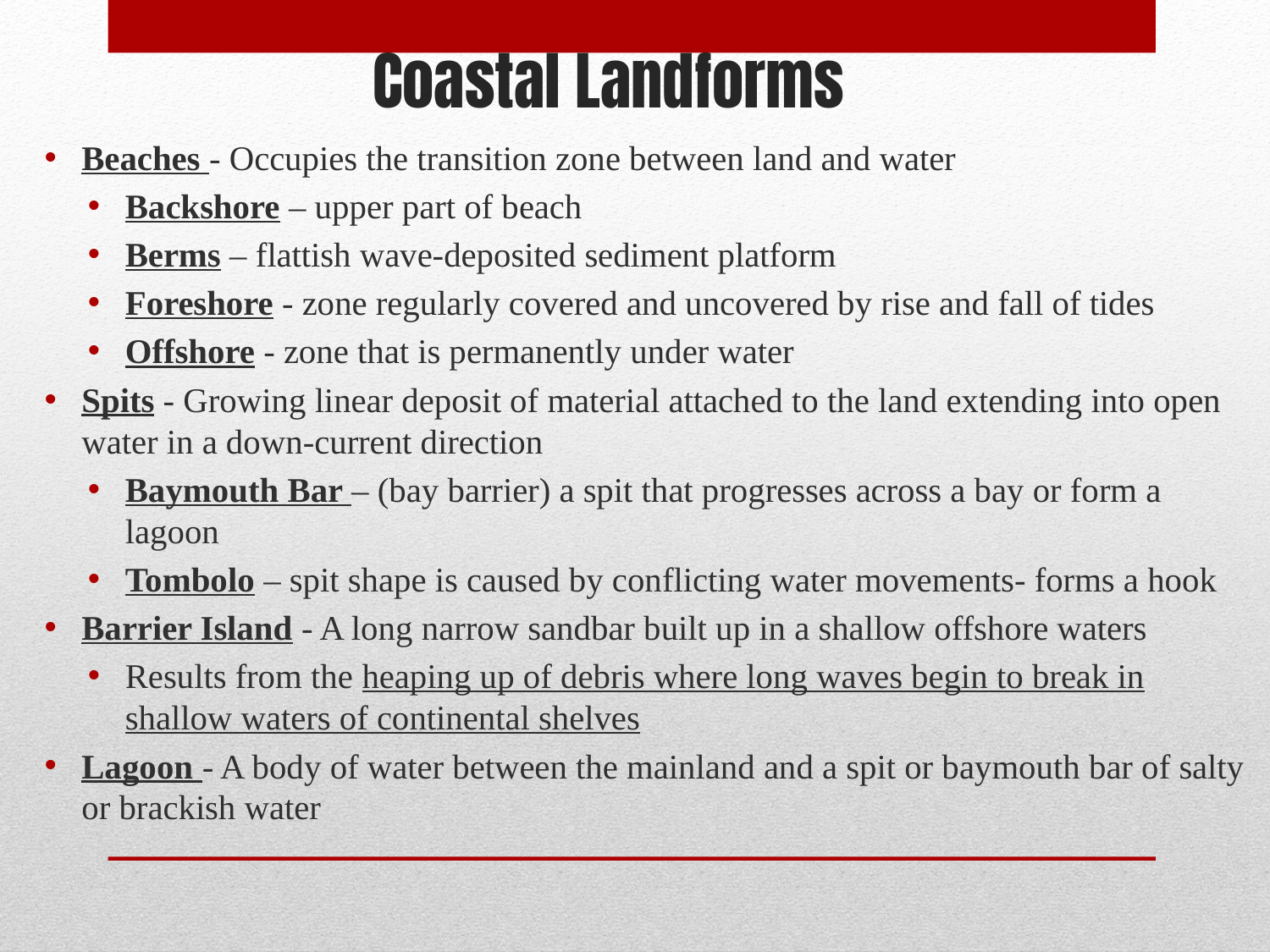

Coastal Landforms
Beaches - Occupies the transition zone between land and water
Backshore – upper part of beach
Berms – flattish wave-deposited sediment platform
Foreshore - zone regularly covered and uncovered by rise and fall of tides
Offshore - zone that is permanently under water
Spits - Growing linear deposit of material attached to the land extending into open water in a down-current direction
Baymouth Bar – (bay barrier) a spit that progresses across a bay or form a lagoon
Tombolo – spit shape is caused by conflicting water movements- forms a hook
Barrier Island - A long narrow sandbar built up in a shallow offshore waters
Results from the heaping up of debris where long waves begin to break in shallow waters of continental shelves
Lagoon - A body of water between the mainland and a spit or baymouth bar of salty or brackish water